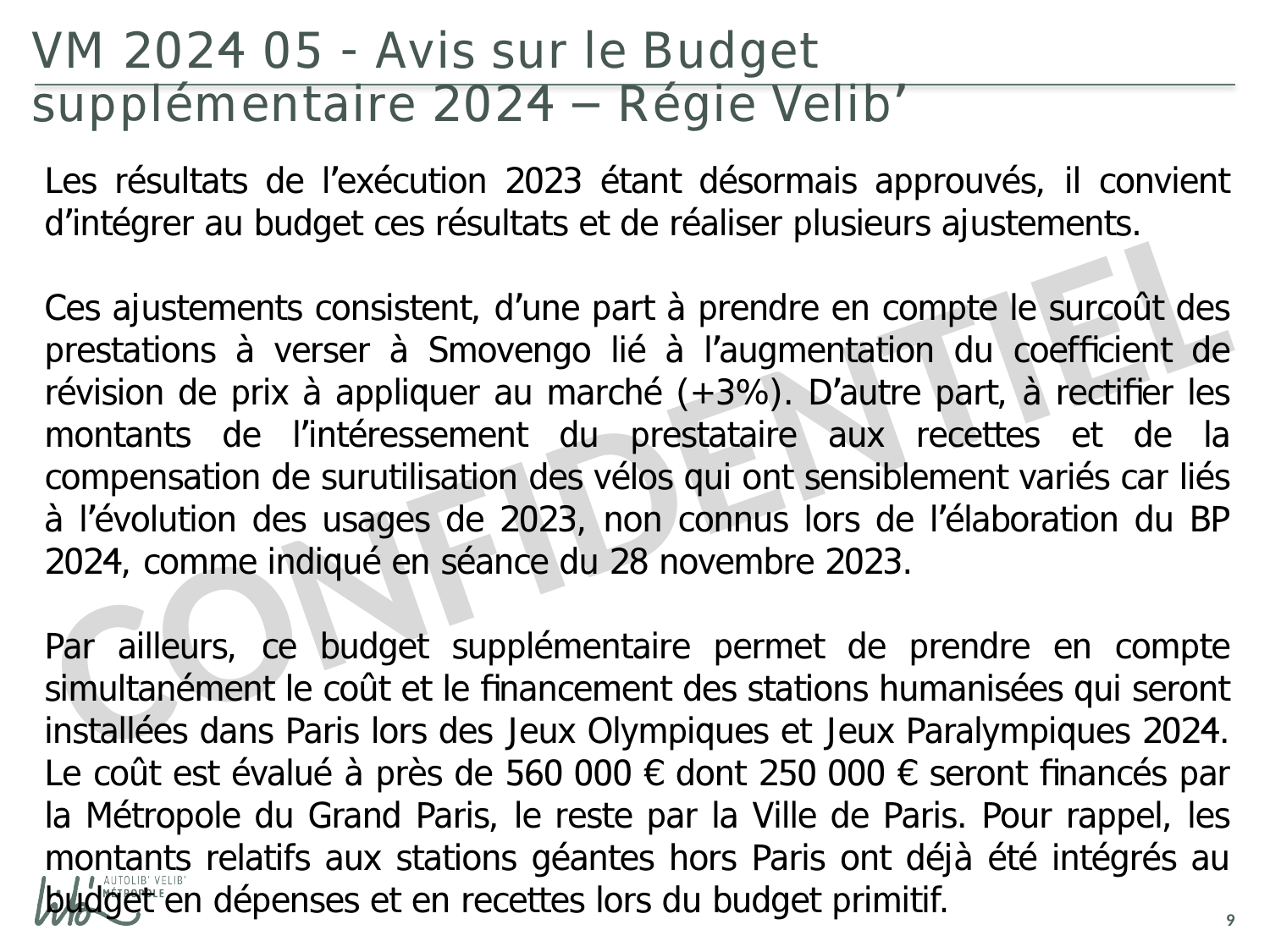

# VM 2024 05 - Avis sur le Budget supplémentaire 2024 – Régie Velib’
Les résultats de l’exécution 2023 étant désormais approuvés, il convient d’intégrer au budget ces résultats et de réaliser plusieurs ajustements.

Ces ajustements consistent, d’une part à prendre en compte le surcoût des prestations à verser à Smovengo lié à l’augmentation du coefficient de révision de prix à appliquer au marché (+3%). D’autre part, à rectifier les montants de l’intéressement du prestataire aux recettes et de la compensation de surutilisation des vélos qui ont sensiblement variés car liés à l’évolution des usages de 2023, non connus lors de l’élaboration du BP 2024, comme indiqué en séance du 28 novembre 2023.

Par ailleurs, ce budget supplémentaire permet de prendre en compte simultanément le coût et le financement des stations humanisées qui seront installées dans Paris lors des Jeux Olympiques et Jeux Paralympiques 2024. Le coût est évalué à près de 560 000 € dont 250 000 € seront financés par la Métropole du Grand Paris, le reste par la Ville de Paris. Pour rappel, les montants relatifs aux stations géantes hors Paris ont déjà été intégrés au budget en dépenses et en recettes lors du budget primitif.